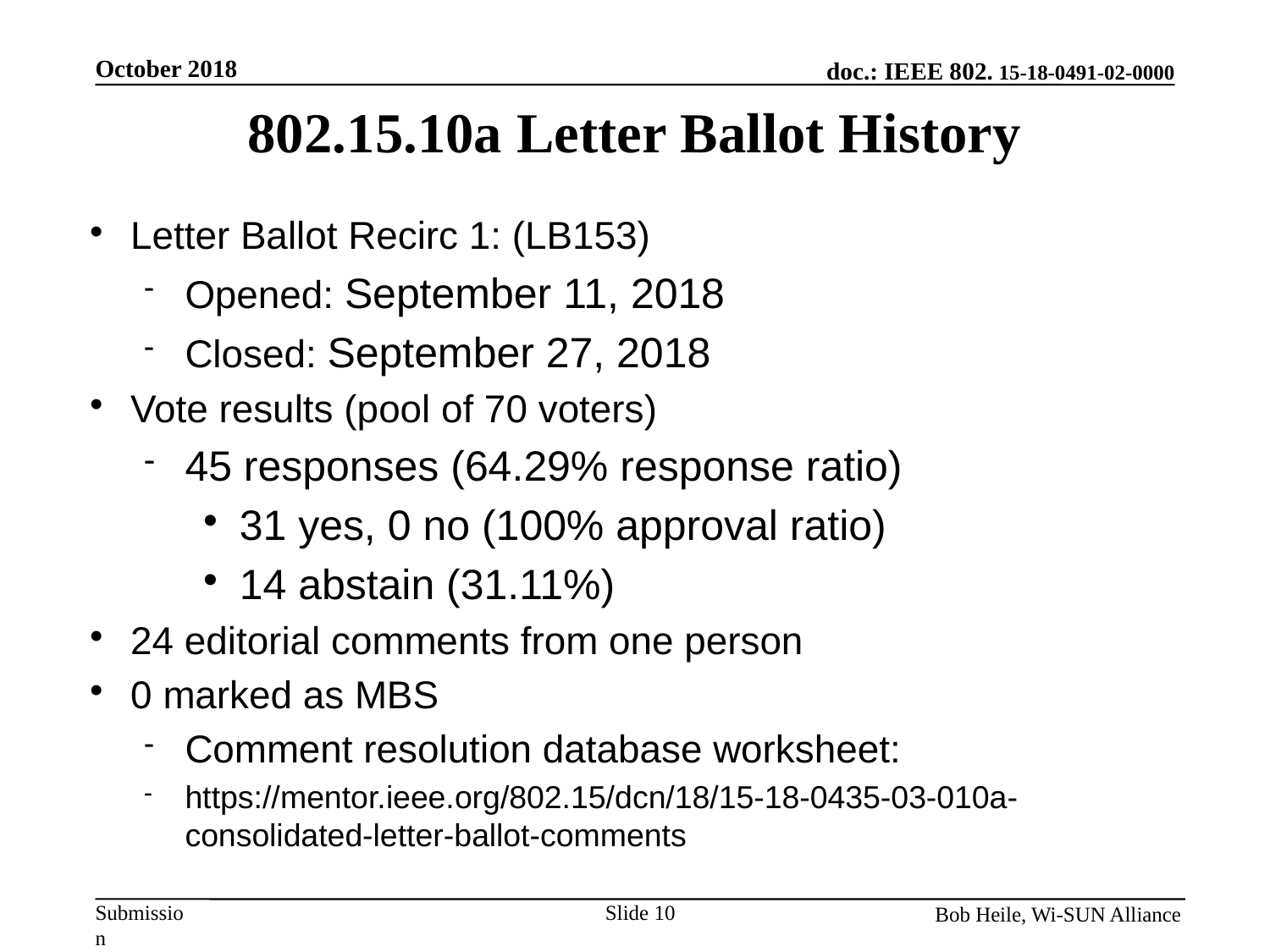

October 2018
802.15.10a Letter Ballot History
Letter Ballot Recirc 1: (LB153)
Opened: September 11, 2018
Closed: September 27, 2018
Vote results (pool of 70 voters)
45 responses (64.29% response ratio)
31 yes, 0 no (100% approval ratio)
14 abstain (31.11%)
24 editorial comments from one person
0 marked as MBS
Comment resolution database worksheet:
https://mentor.ieee.org/802.15/dcn/18/15-18-0435-03-010a-consolidated-letter-ballot-comments
Bob Heile, Wi-SUN Alliance
Slide 10